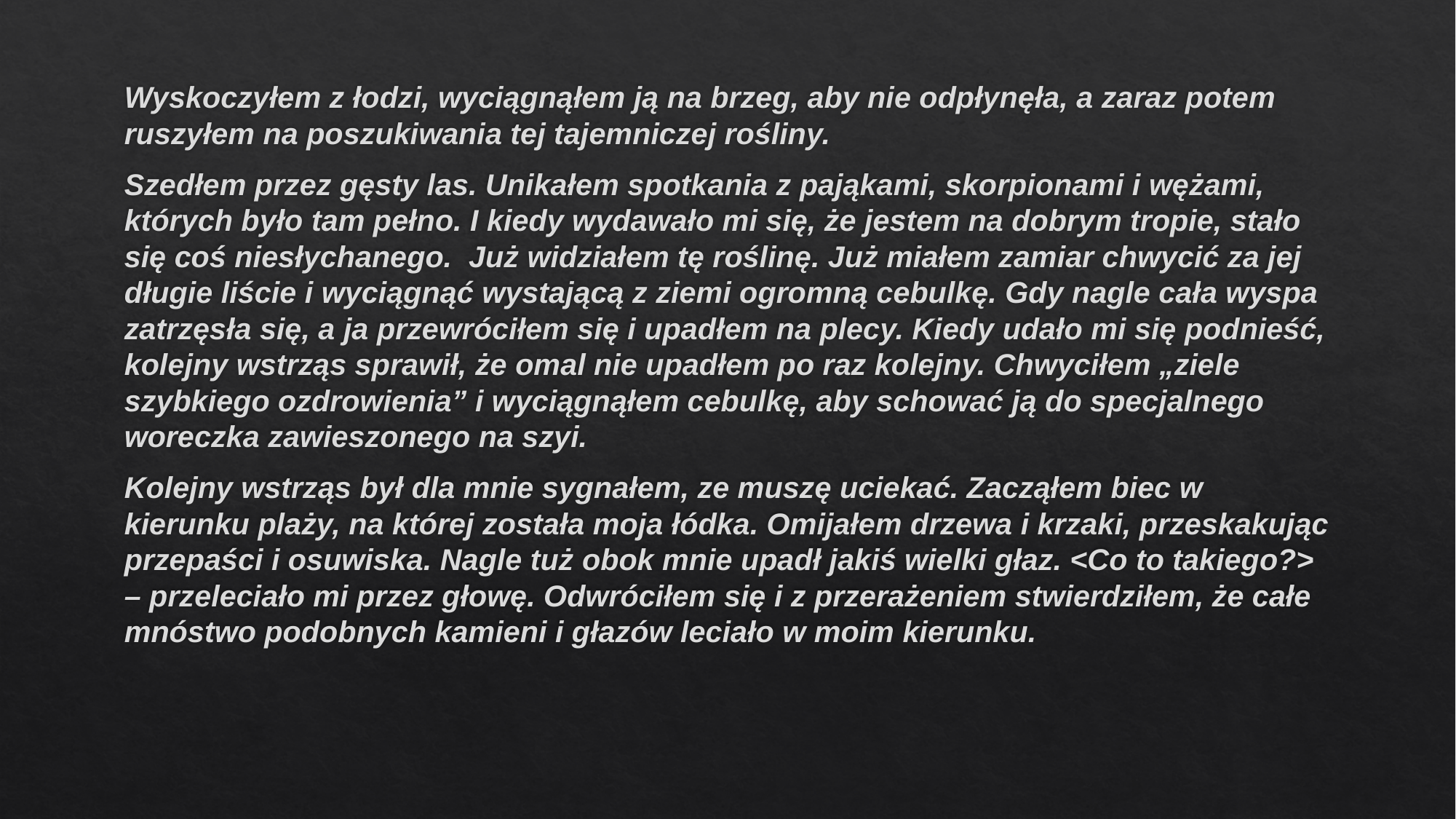

#
Wyskoczyłem z łodzi, wyciągnąłem ją na brzeg, aby nie odpłynęła, a zaraz potem ruszyłem na poszukiwania tej tajemniczej rośliny.
Szedłem przez gęsty las. Unikałem spotkania z pająkami, skorpionami i wężami, których było tam pełno. I kiedy wydawało mi się, że jestem na dobrym tropie, stało się coś niesłychanego.  Już widziałem tę roślinę. Już miałem zamiar chwycić za jej długie liście i wyciągnąć wystającą z ziemi ogromną cebulkę. Gdy nagle cała wyspa zatrzęsła się, a ja przewróciłem się i upadłem na plecy. Kiedy udało mi się podnieść, kolejny wstrząs sprawił, że omal nie upadłem po raz kolejny. Chwyciłem „ziele szybkiego ozdrowienia” i wyciągnąłem cebulkę, aby schować ją do specjalnego woreczka zawieszonego na szyi.
Kolejny wstrząs był dla mnie sygnałem, ze muszę uciekać. Zacząłem biec w kierunku plaży, na której została moja łódka. Omijałem drzewa i krzaki, przeskakując przepaści i osuwiska. Nagle tuż obok mnie upadł jakiś wielki głaz. <Co to takiego?> – przeleciało mi przez głowę. Odwróciłem się i z przerażeniem stwierdziłem, że całe mnóstwo podobnych kamieni i głazów leciało w moim kierunku.